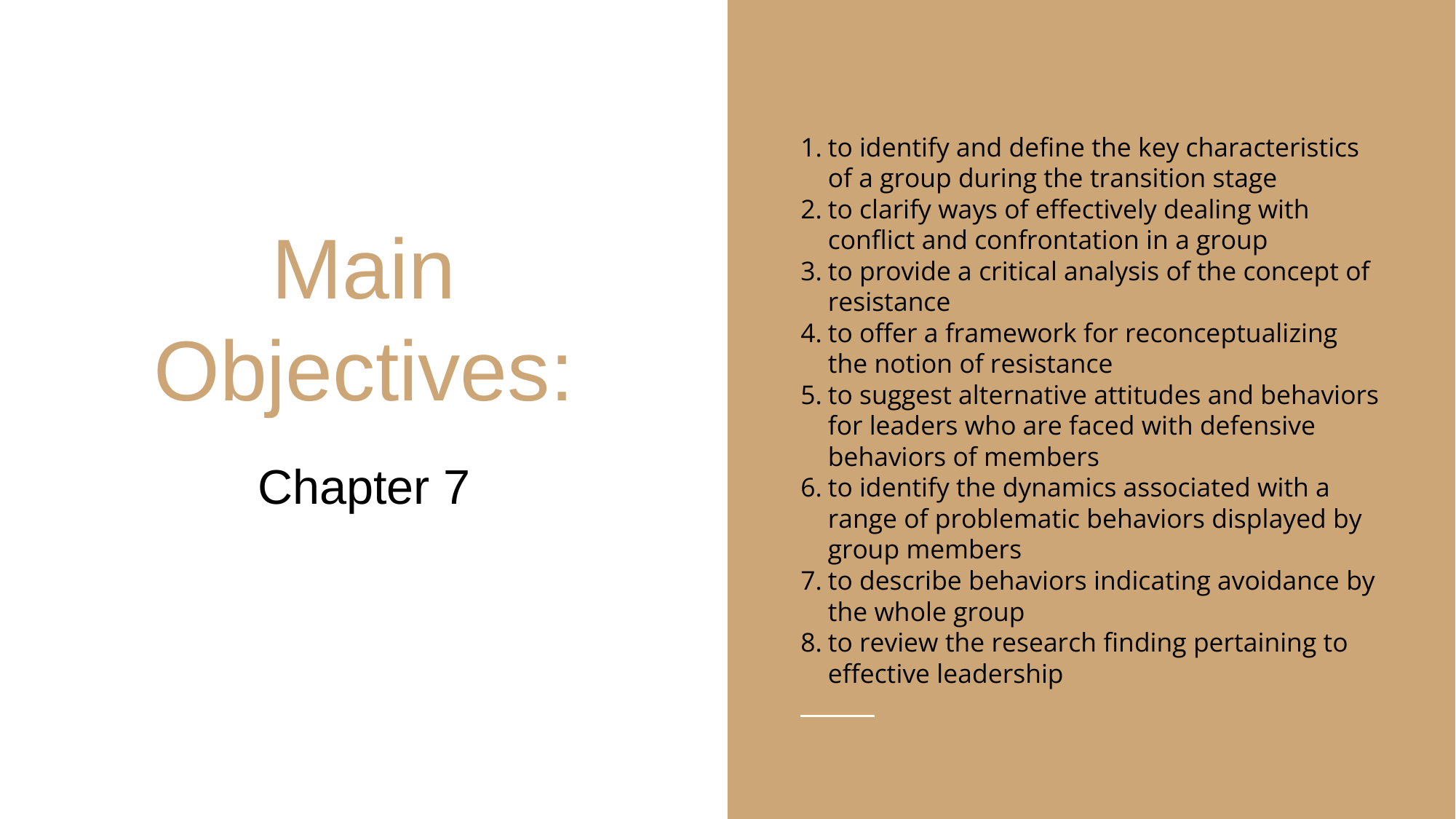

to identify and define the key characteristics of a group during the transition stage
to clarify ways of effectively dealing with conflict and confrontation in a group
to provide a critical analysis of the concept of resistance
to offer a framework for reconceptualizing the notion of resistance
to suggest alternative attitudes and behaviors for leaders who are faced with defensive behaviors of members
to identify the dynamics associated with a range of problematic behaviors displayed by group members
to describe behaviors indicating avoidance by the whole group
to review the research finding pertaining to effective leadership
# Main Objectives:
Chapter 7